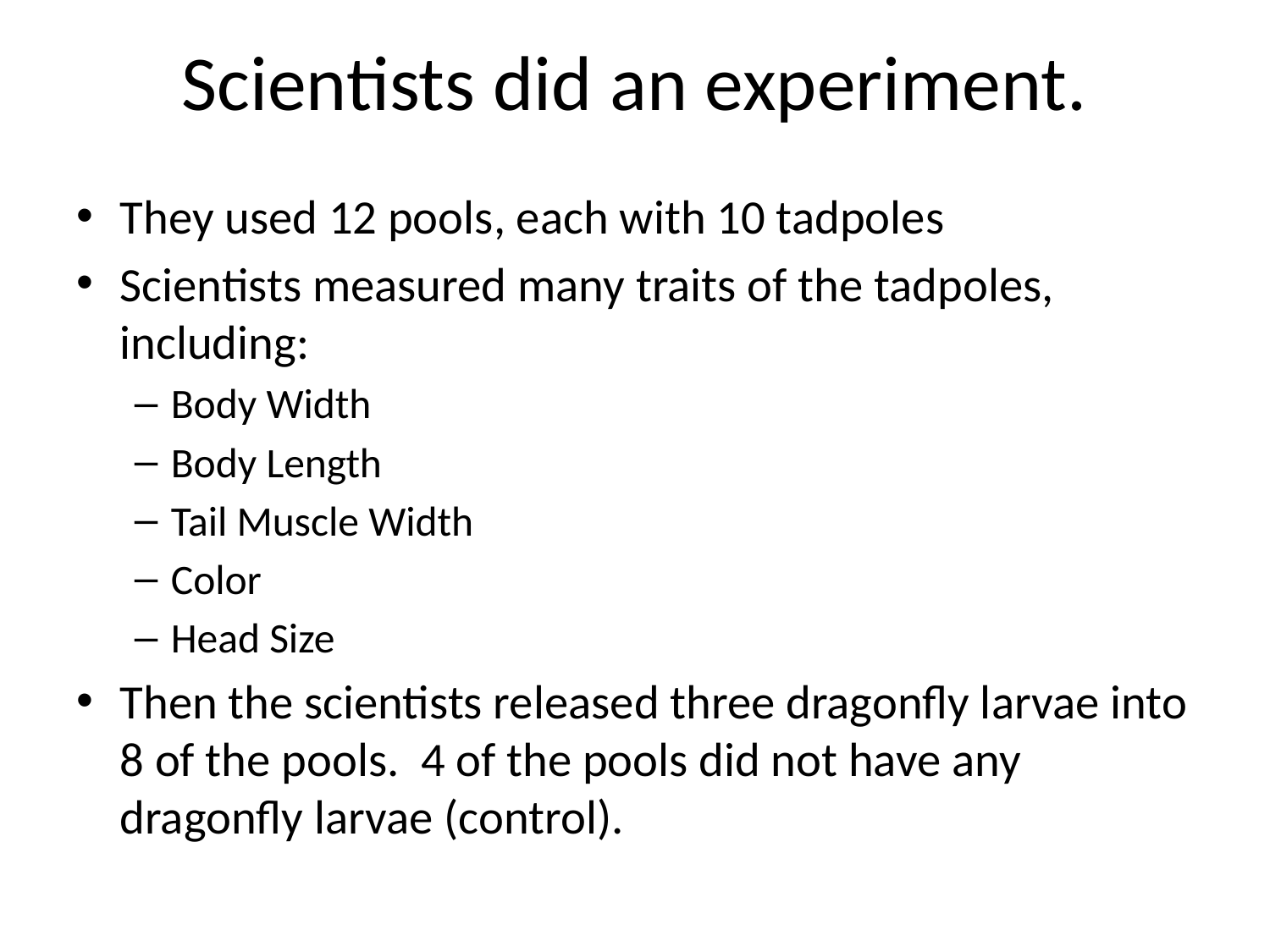

# Scientists did an experiment.
They used 12 pools, each with 10 tadpoles
Scientists measured many traits of the tadpoles, including:
Body Width
Body Length
Tail Muscle Width
Color
Head Size
Then the scientists released three dragonfly larvae into 8 of the pools.  4 of the pools did not have any dragonfly larvae (control).